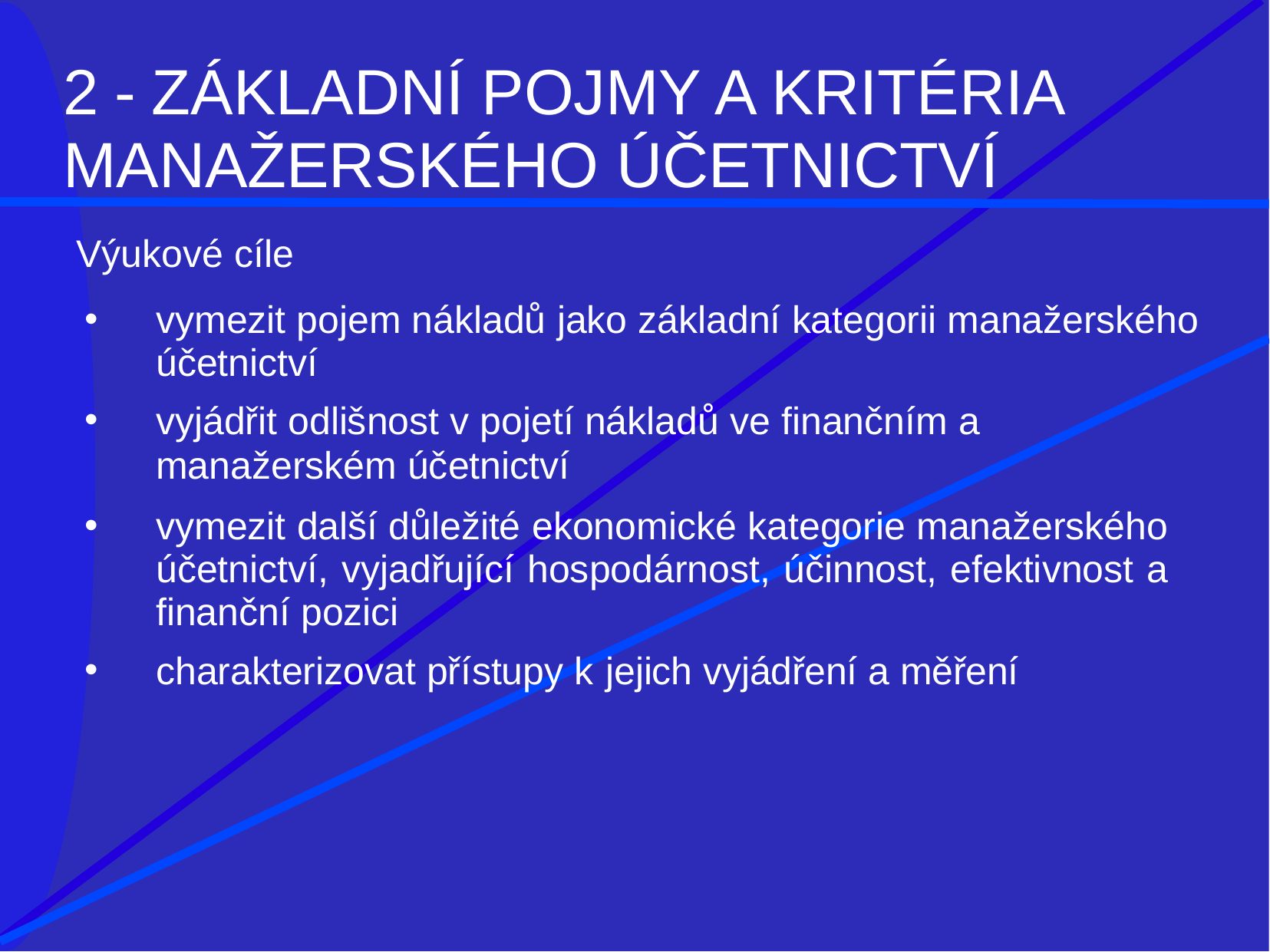

# 2 - ZÁKLADNÍ POJMY A KRITÉRIA
MANAŽERSKÉHO ÚČETNICTVÍ
Výukové cíle
vymezit pojem nákladů jako základní kategorii manažerského účetnictví
vyjádřit odlišnost v pojetí nákladů ve finančním a
manažerském účetnictví
vymezit další důležité ekonomické kategorie manažerského účetnictví, vyjadřující hospodárnost, účinnost, efektivnost a finanční pozici
charakterizovat přístupy k jejich vyjádření a měření